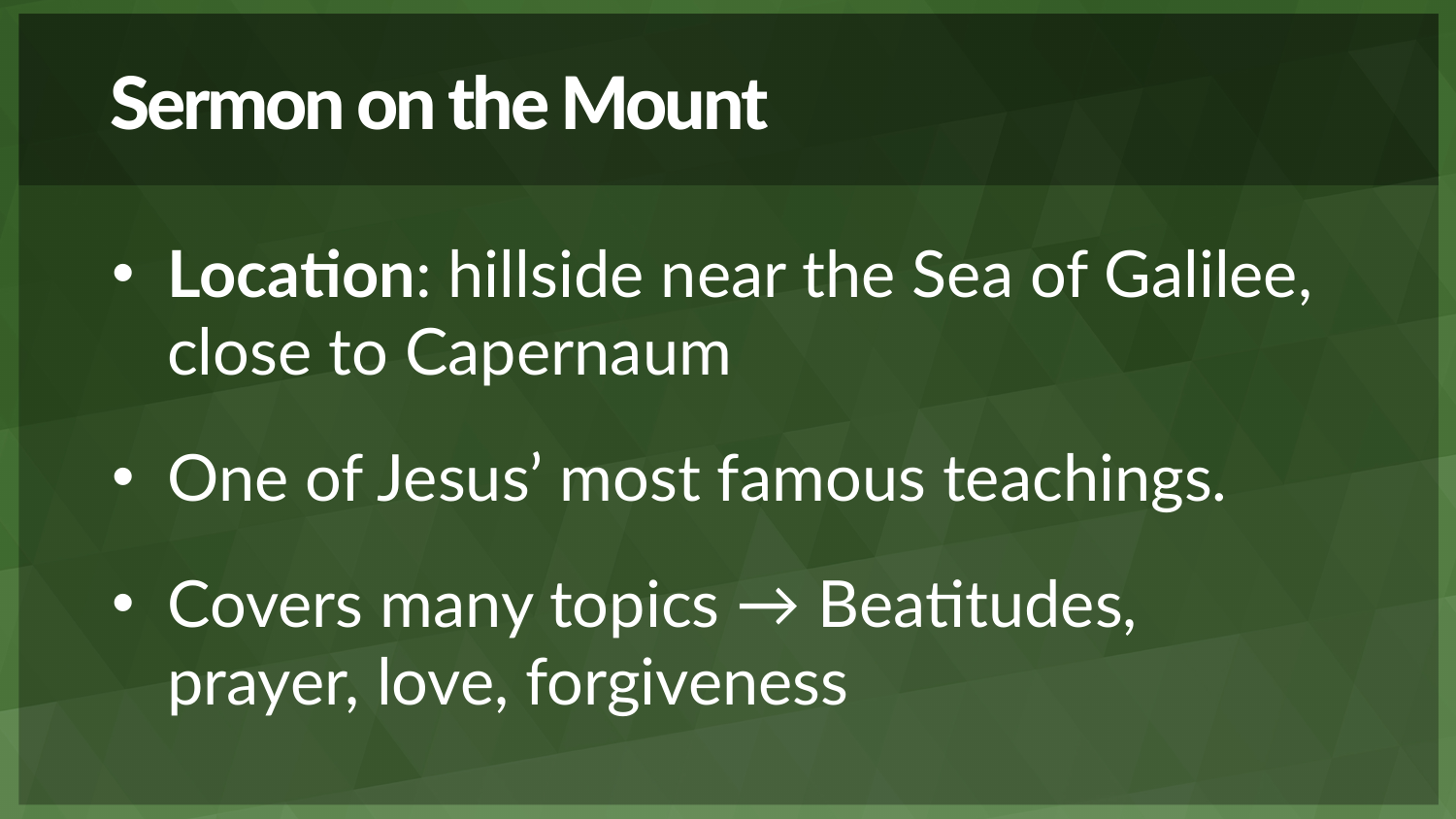

# Sermon on the Mount
Location: hillside near the Sea of Galilee, close to Capernaum
One of Jesus’ most famous teachings.
Covers many topics → Beatitudes, prayer, love, forgiveness